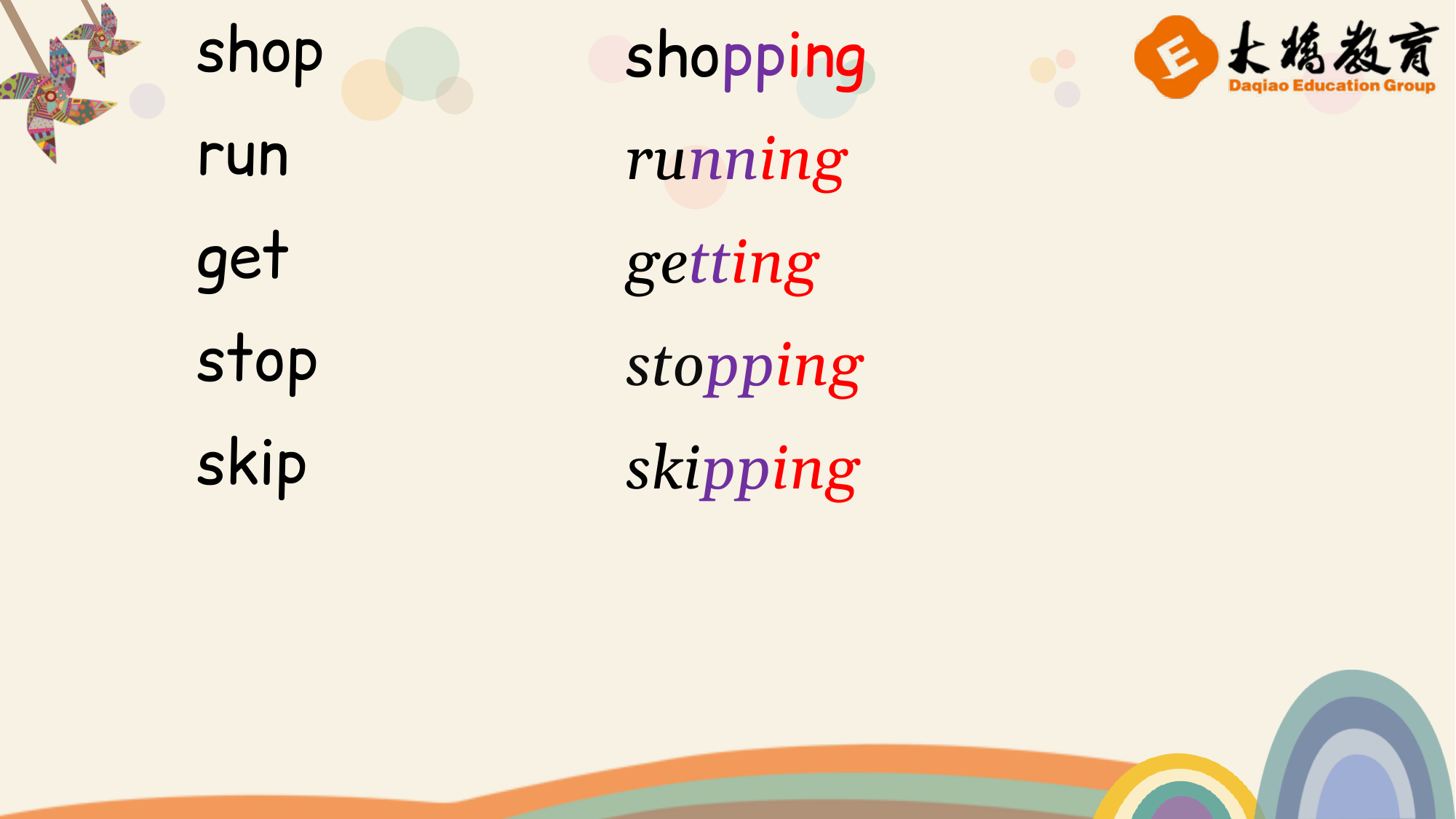

shop
run
get
stop
skip
shopping
running
getting
stopping
skipping